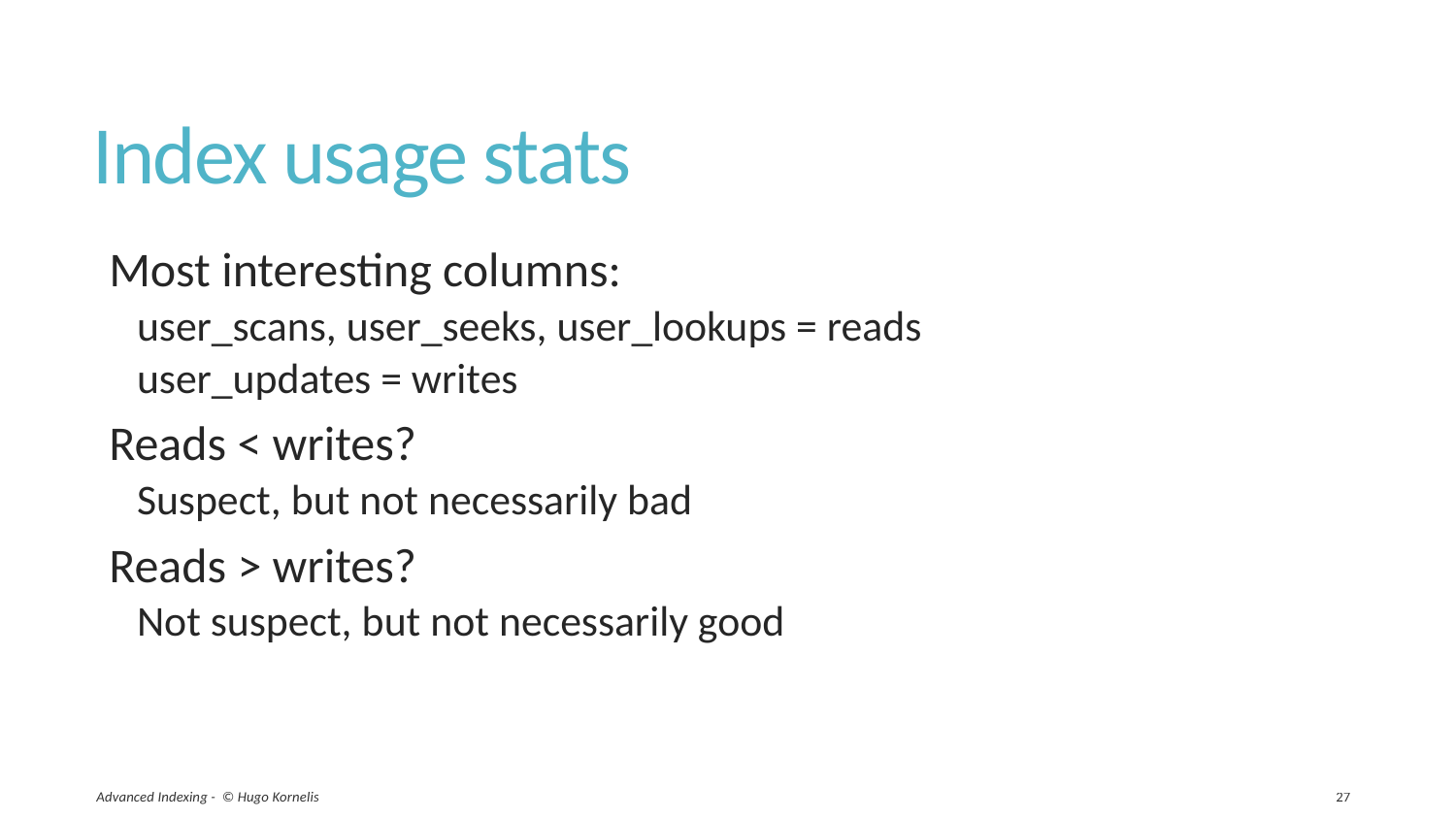

# Index usage stats
Most interesting columns:
user_scans, user_seeks, user_lookups = reads
user_updates = writes
Reads < writes?
Suspect, but not necessarily bad
Reads > writes?
Not suspect, but not necessarily good
Advanced Indexing -  © Hugo Kornelis
27